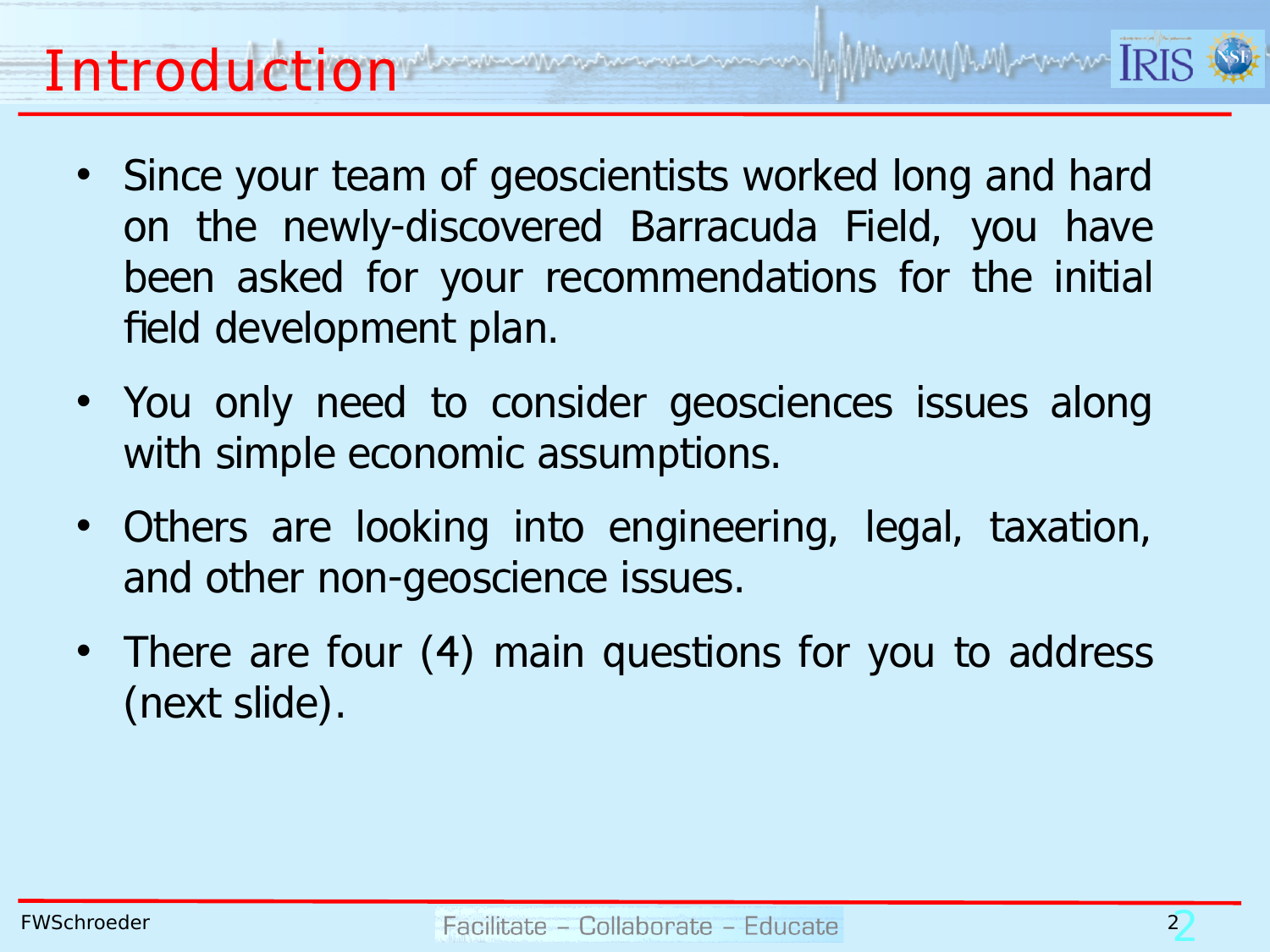

# Introduction
Since your team of geoscientists worked long and hard on the newly-discovered Barracuda Field, you have been asked for your recommendations for the initial field development plan.
You only need to consider geosciences issues along with simple economic assumptions.
Others are looking into engineering, legal, taxation, and other non-geoscience issues.
There are four (4) main questions for you to address (next slide).
2